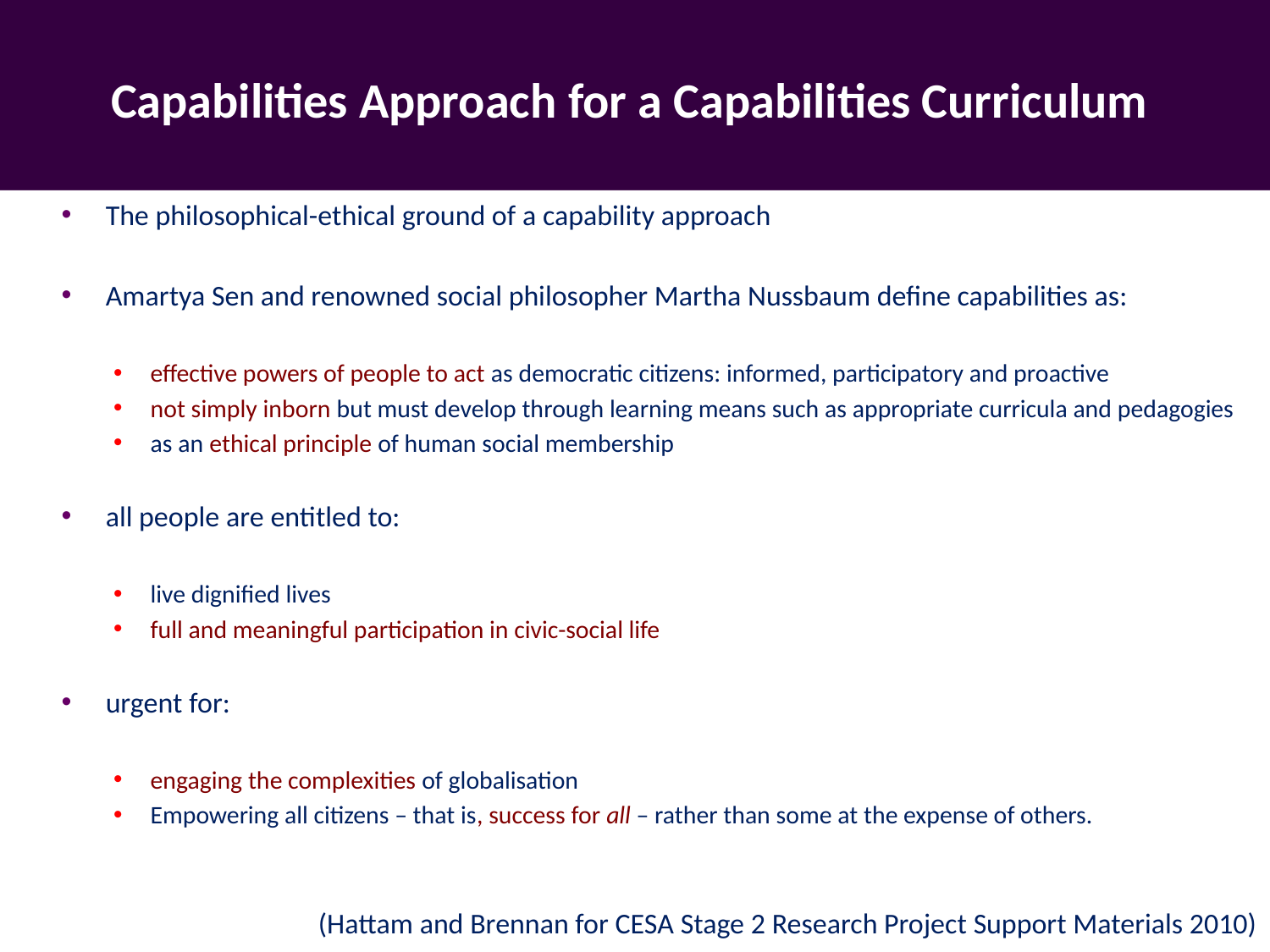

# Capabilities Approach for a Capabilities Curriculum
The philosophical-ethical ground of a capability approach

Amartya Sen and renowned social philosopher Martha Nussbaum define capabilities as:

effective powers of people to act as democratic citizens: informed, participatory and proactive
not simply inborn but must develop through learning means such as appropriate curricula and pedagogies
as an ethical principle of human social membership

all people are entitled to:

live dignified lives
full and meaningful participation in civic-social life

urgent for:

engaging the complexities of globalisation
Empowering all citizens – that is, success for all – rather than some at the expense of others.

(Hattam and Brennan for CESA Stage 2 Research Project Support Materials 2010)